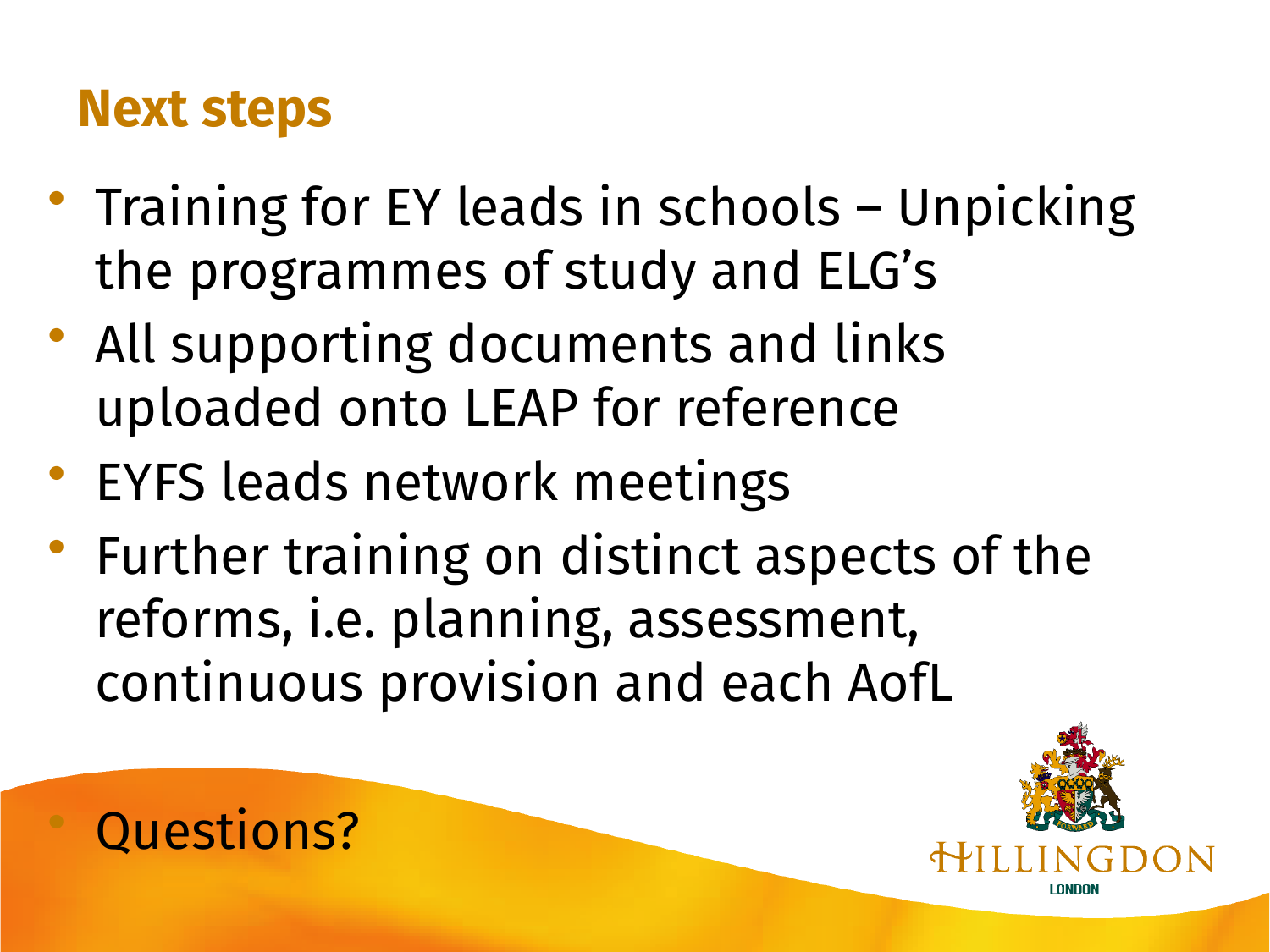

# Next steps
Training for EY leads in schools – Unpicking the programmes of study and ELG’s
All supporting documents and links uploaded onto LEAP for reference
EYFS leads network meetings
Further training on distinct aspects of the reforms, i.e. planning, assessment, continuous provision and each AofL

Questions?